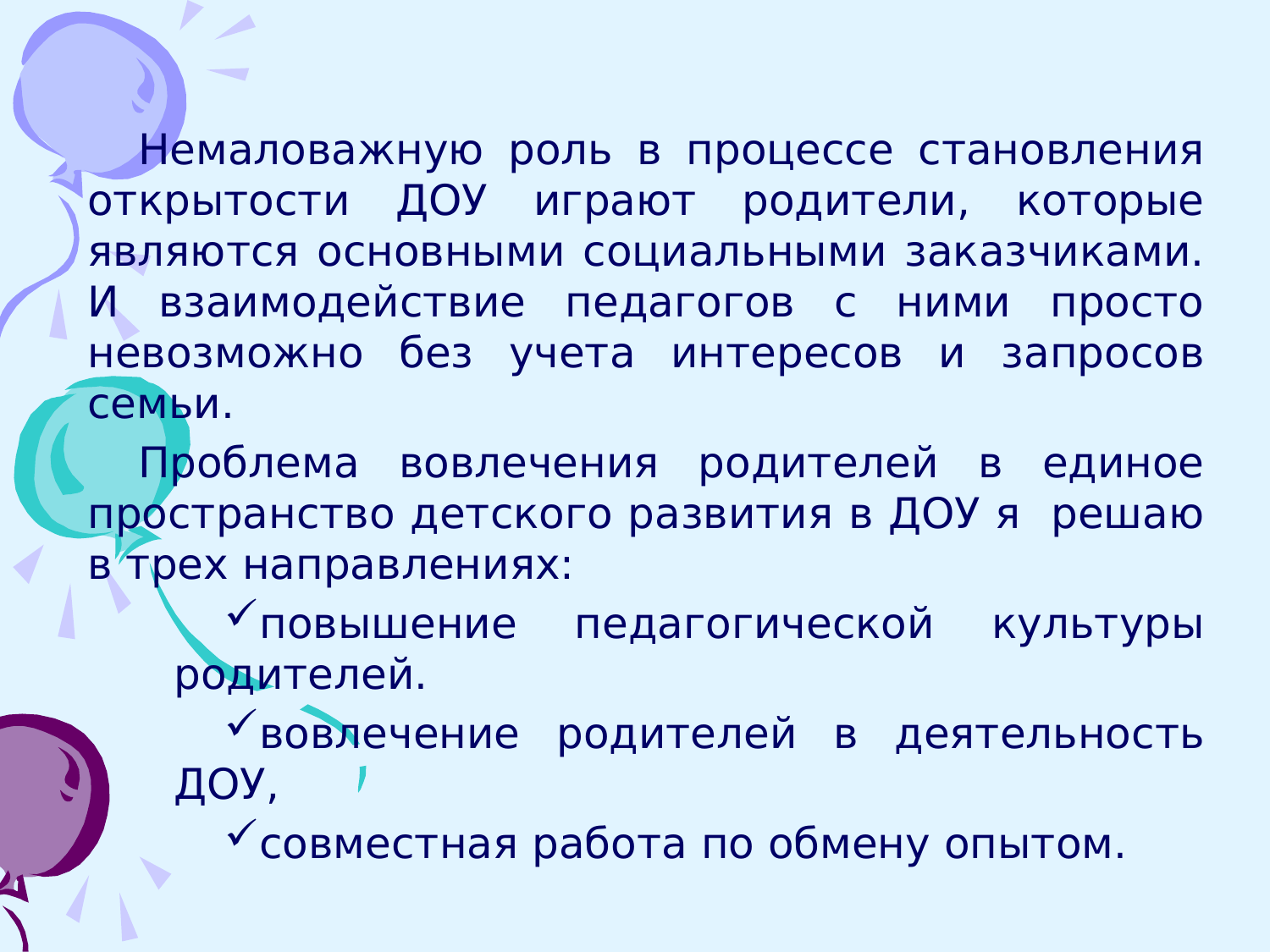

Немаловажную роль в процессе становления открытости ДОУ играют родители, которые являются основными социальными заказчиками. И взаимодействие педагогов с ними просто невозможно без учета интересов и запросов семьи.
Проблема вовлечения родителей в единое пространство детского развития в ДОУ я  решаю в трех направлениях:
повышение педагогической культуры родителей.
вовлечение родителей в деятельность ДОУ,
совместная работа по обмену опытом.